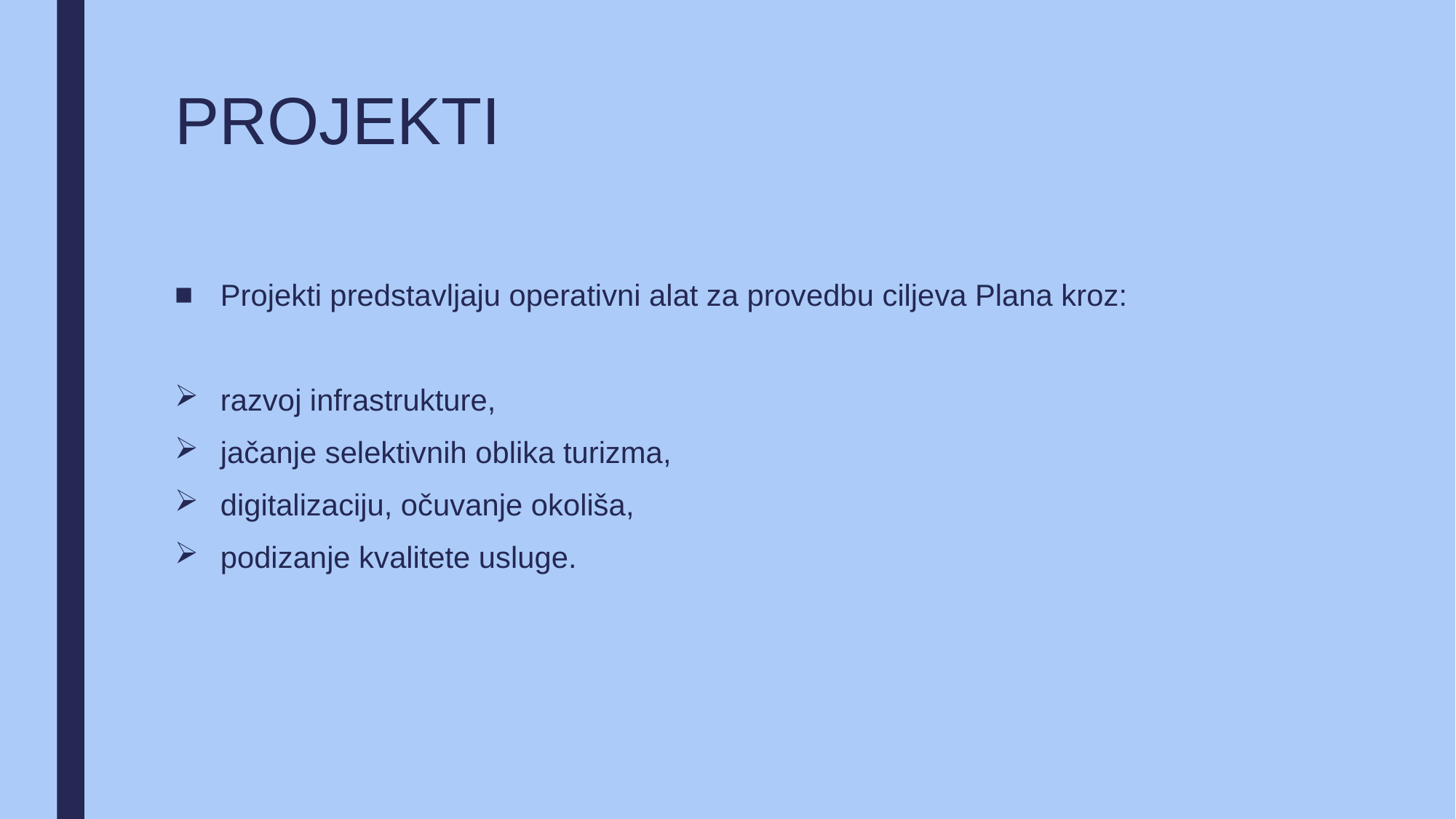

# PROJEKTI
Projekti predstavljaju operativni alat za provedbu ciljeva Plana kroz:

razvoj infrastrukture,
jačanje selektivnih oblika turizma,
digitalizaciju, očuvanje okoliša,
podizanje kvalitete usluge.